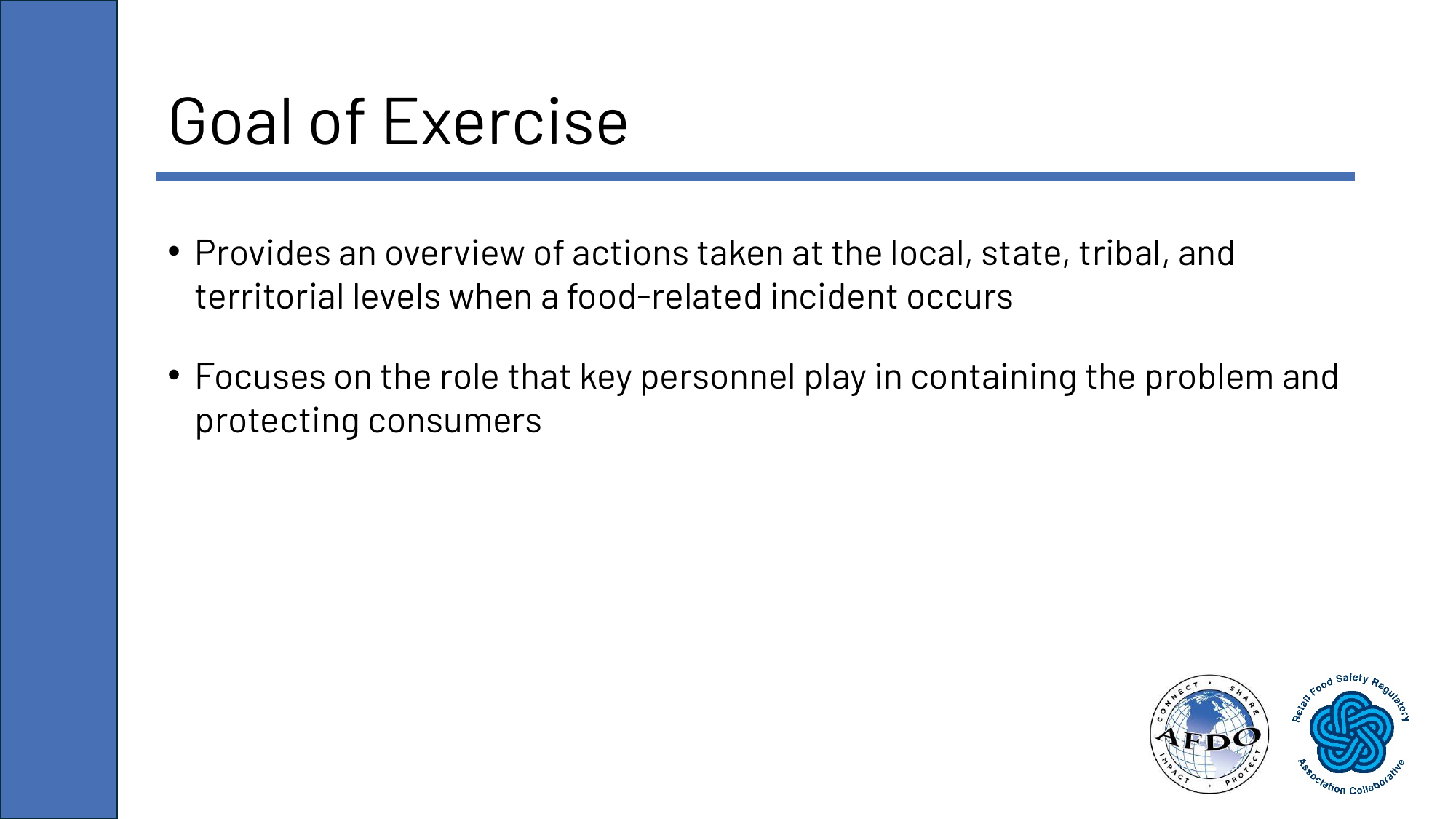

# Goal of Exercise
Provides an overview of actions taken at the local, state, tribal, and territorial levels when a food-related incident occurs
Focuses on the role that key personnel play in containing the problem and protecting consumers